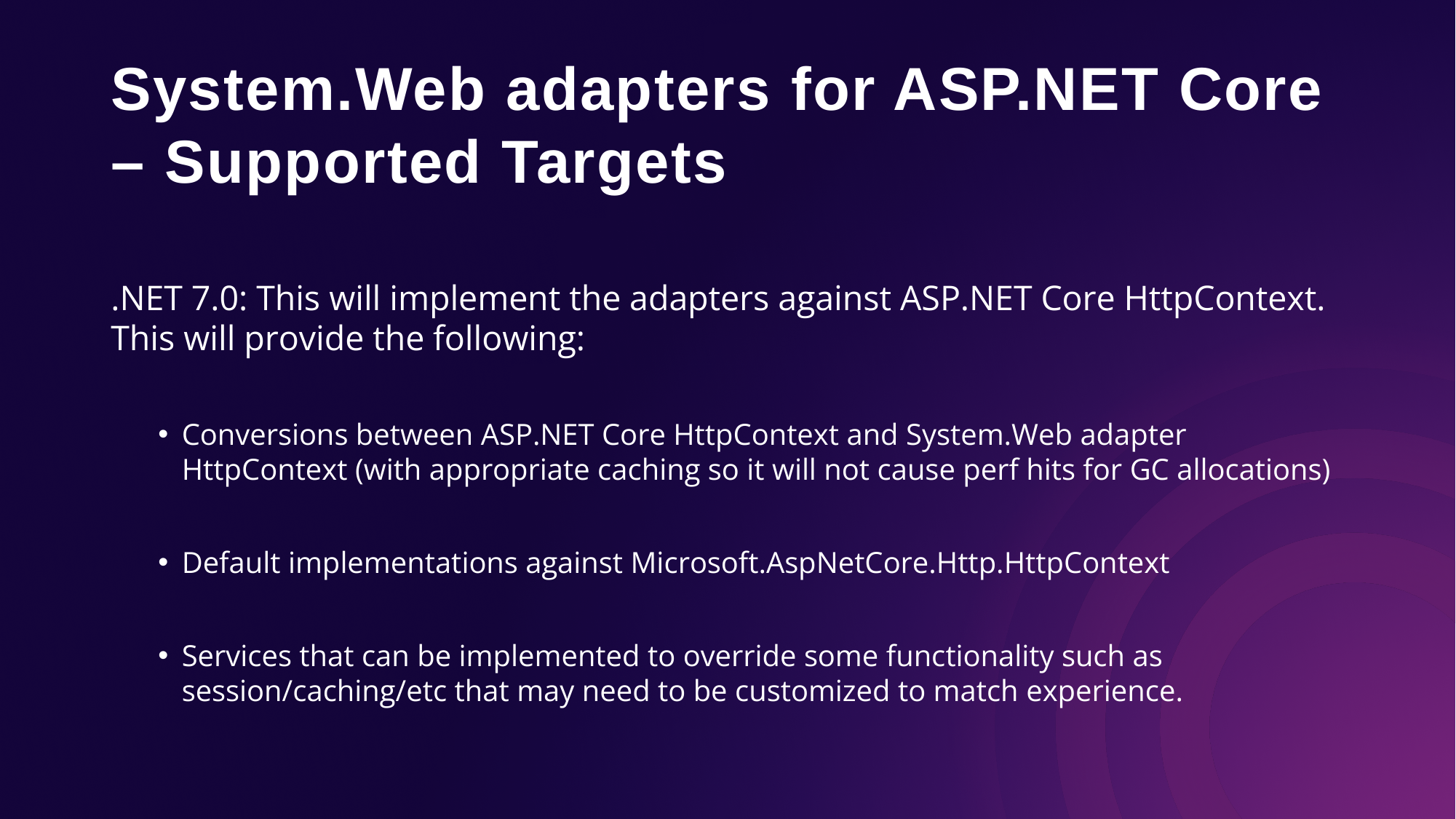

# System.Web adapters for ASP.NET Core – Supported Targets

.NET 7.0: This will implement the adapters against ASP.NET Core HttpContext. This will provide the following:

Conversions between ASP.NET Core HttpContext and System.Web adapter HttpContext (with appropriate caching so it will not cause perf hits for GC allocations)

Default implementations against Microsoft.AspNetCore.Http.HttpContext

Services that can be implemented to override some functionality such as session/caching/etc that may need to be customized to match experience.